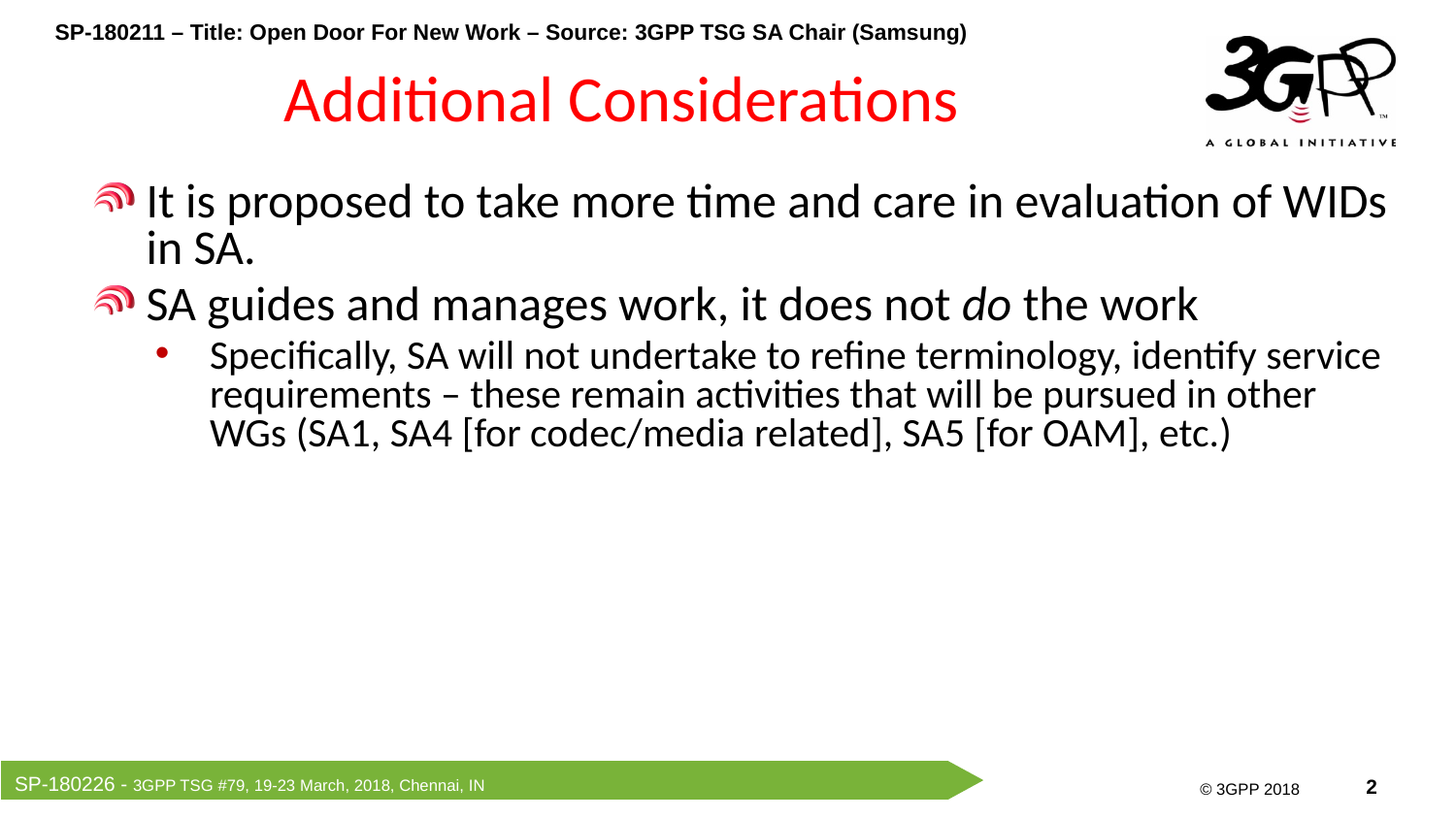

SP-180211 – Title: Open Door For New Work – Source: 3GPP TSG SA Chair (Samsung)
# Additional Considerations
It is proposed to take more time and care in evaluation of WIDs in SA.
SA guides and manages work, it does not do the work
Specifically, SA will not undertake to refine terminology, identify service requirements – these remain activities that will be pursued in other WGs (SA1, SA4 [for codec/media related], SA5 [for OAM], etc.)